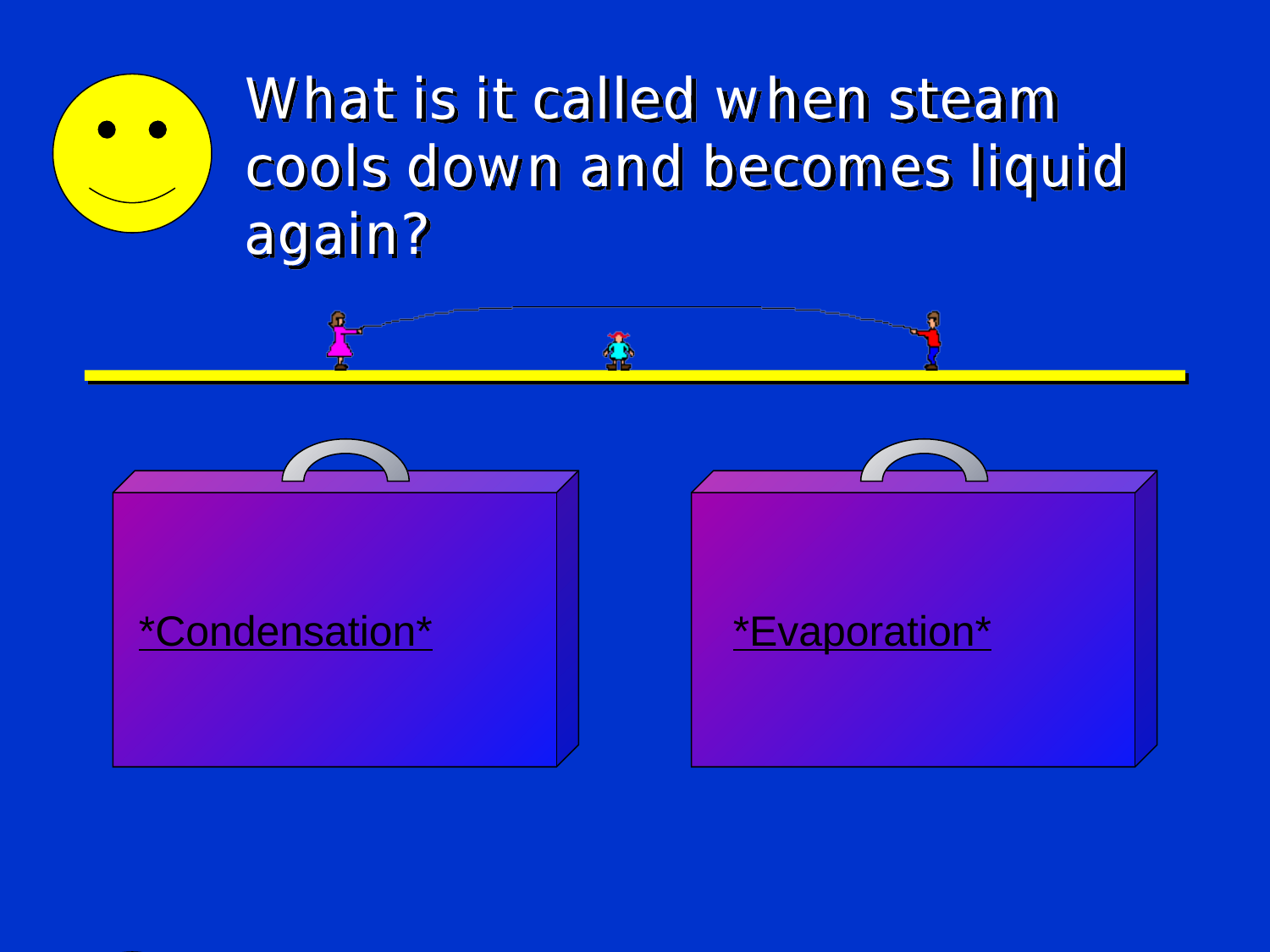

# What is it called when steam cools down and becomes liquid again?
*Condensation*
*Evaporation*